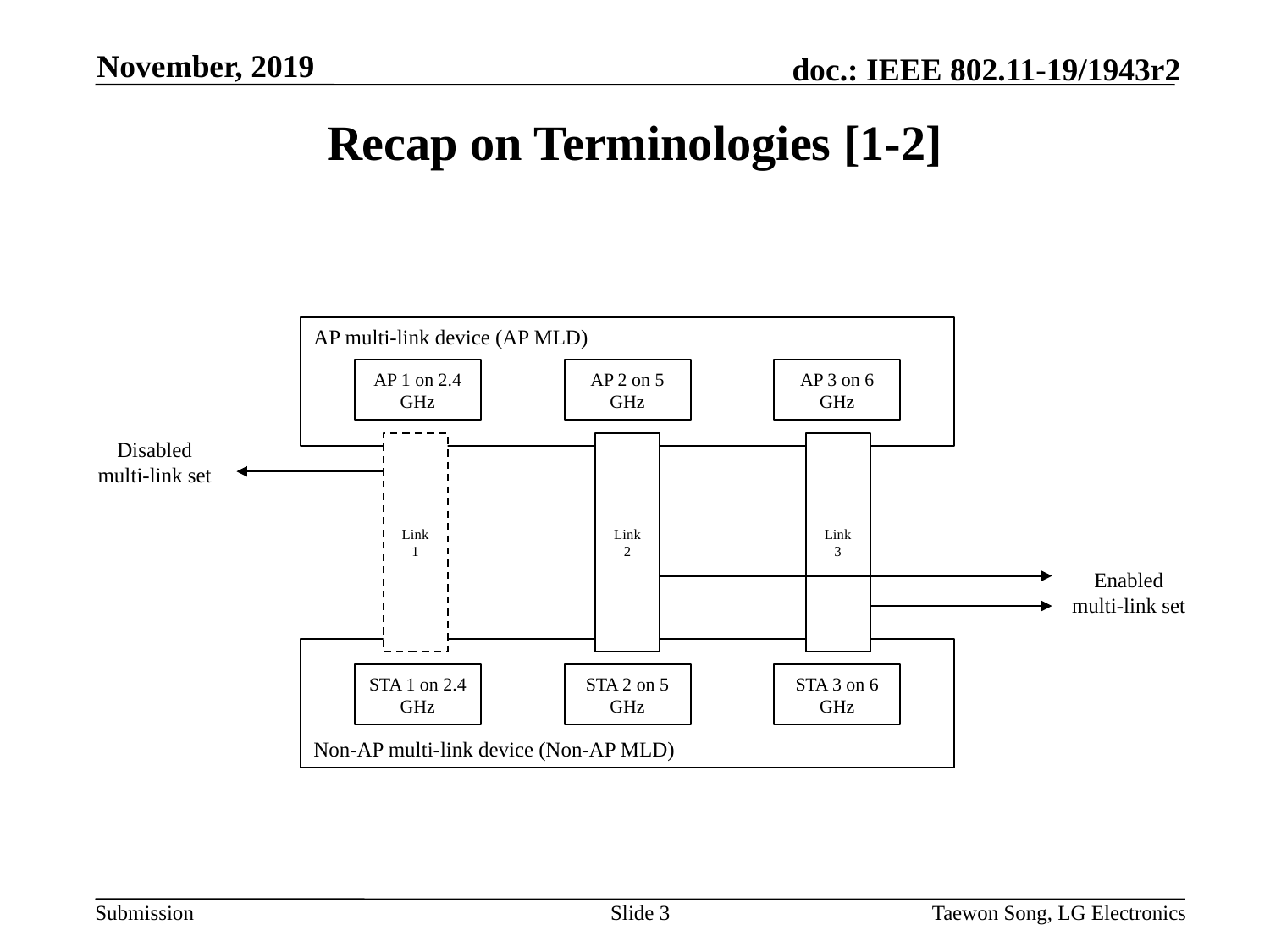

November, 2019
# Recap on Terminologies [1-2]
AP multi-link device (AP MLD)
AP 1 on 2.4 GHz
AP 2 on 5 GHz
AP 3 on 6 GHz
Disabled
multi-link set
Link
1
Link
2
Link
3
Enabled
multi-link set
Non-AP multi-link device (Non-AP MLD)
STA 1 on 2.4 GHz
STA 2 on 5 GHz
STA 3 on 6 GHz
Slide 3
Taewon Song, LG Electronics